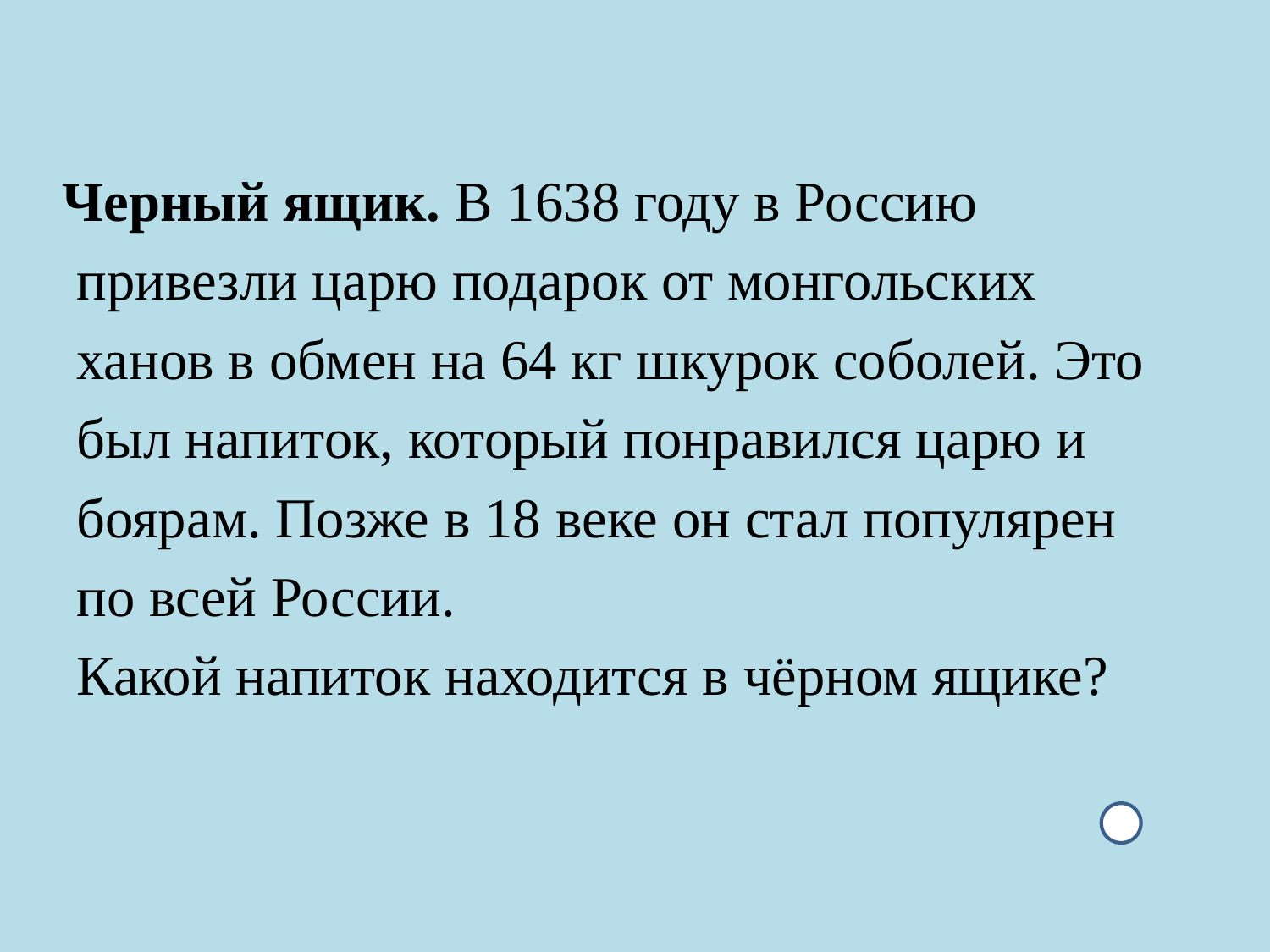

#
Черный ящик. В 1638 году в Россию
 привезли царю подарок от монгольских
 ханов в обмен на 64 кг шкурок соболей. Это
 был напиток, который понравился царю и
 боярам. Позже в 18 веке он стал популярен
 по всей России.
 Какой напиток находится в чёрном ящике?